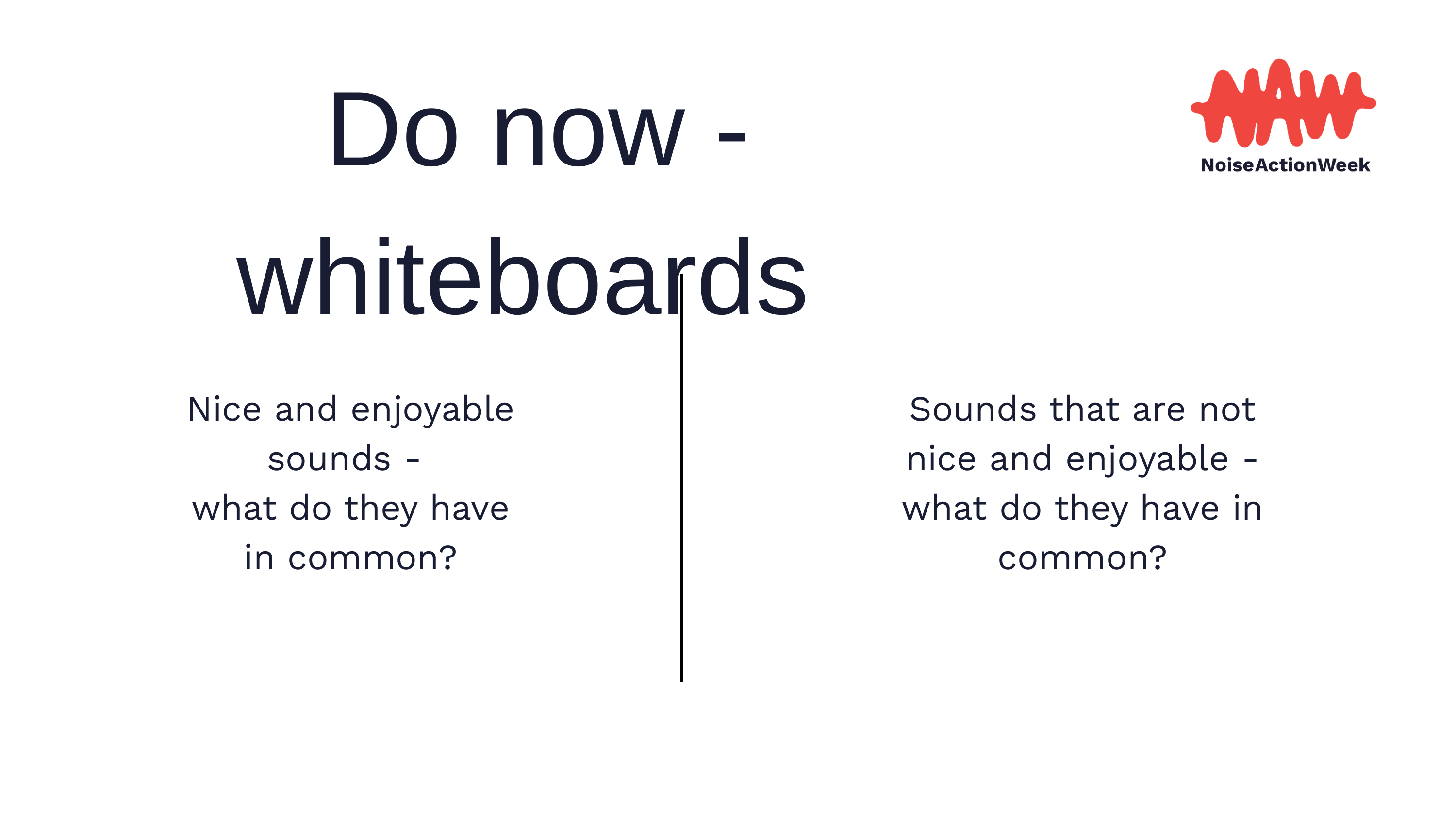

Do now - whiteboards

Nice and enjoyable sounds -
what do they have in common?
Sounds that are not nice and enjoyable - what do they have in common?